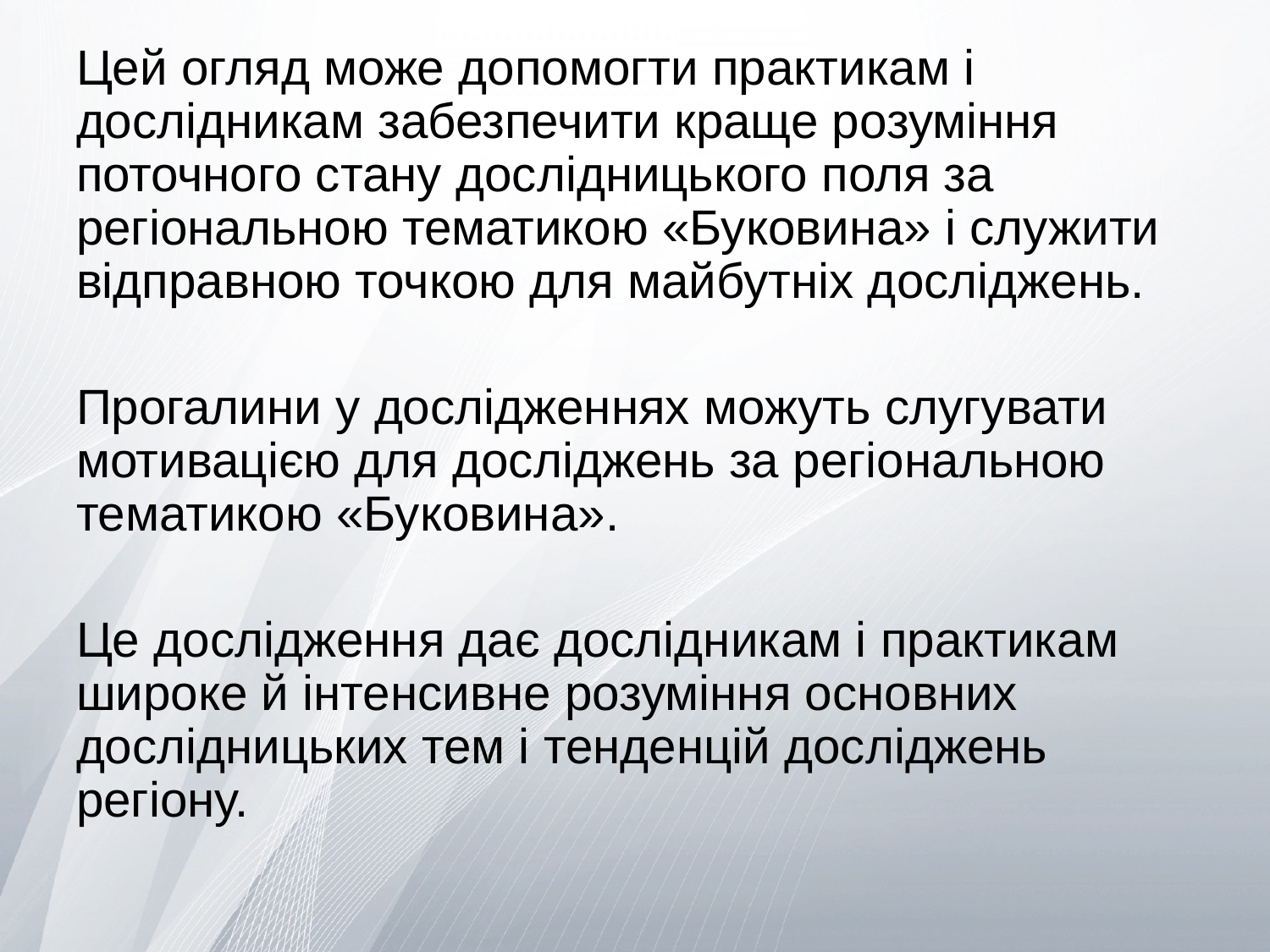

Цей огляд може допомогти практикам і дослідникам забезпечити краще розуміння поточного стану дослідницького поля за регіональною тематикою «Буковина» і служити відправною точкою для майбутніх досліджень.

Прогалини у дослідженнях можуть слугувати мотивацією для досліджень за регіональною тематикою «Буковина».

Це дослідження дає дослідникам і практикам широке й інтенсивне розуміння основних дослідницьких тем і тенденцій досліджень регіону.